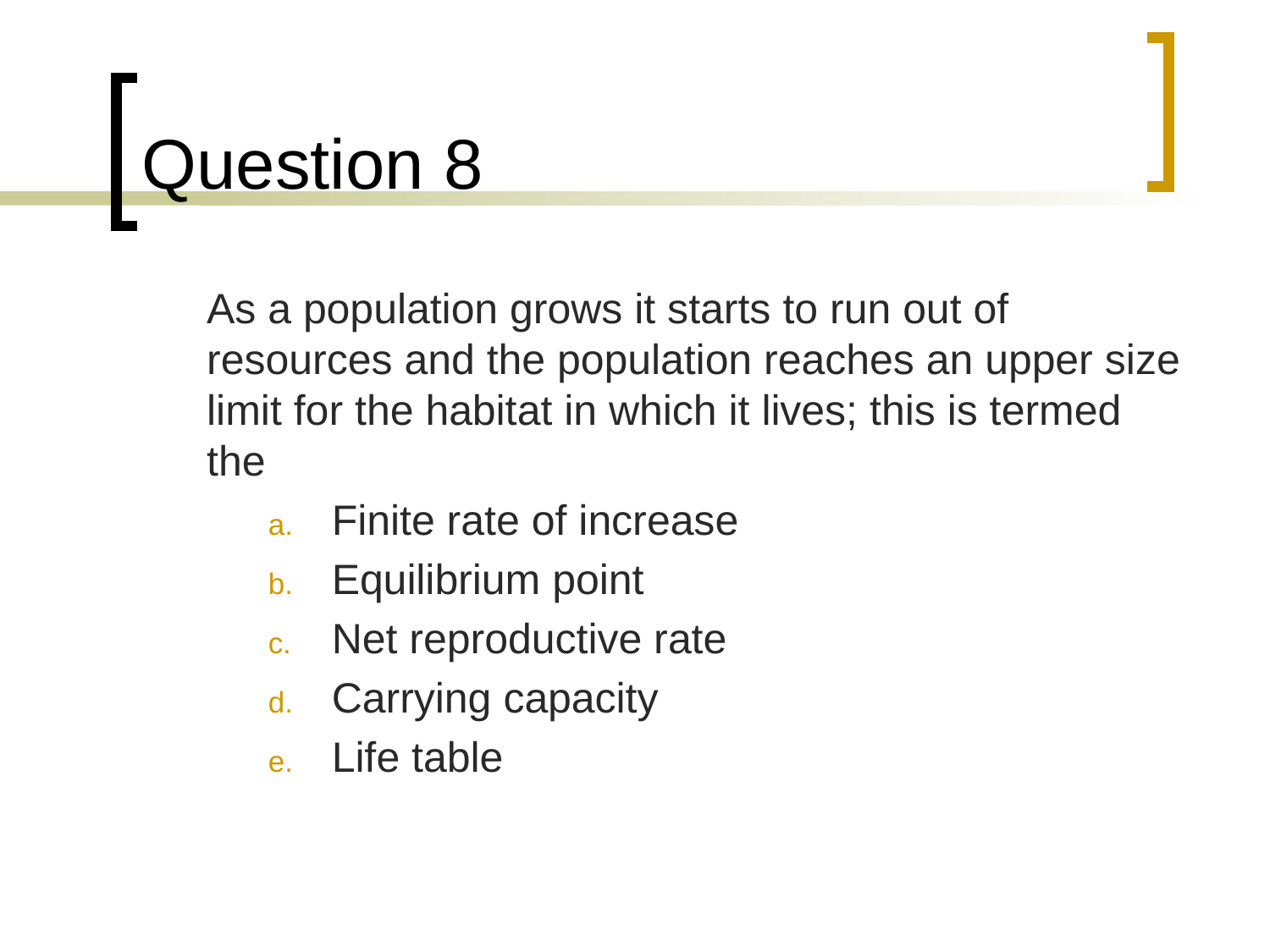

# Question 8
	As a population grows it starts to run out of resources and the population reaches an upper size limit for the habitat in which it lives; this is termed the
Finite rate of increase
Equilibrium point
Net reproductive rate
Carrying capacity
Life table